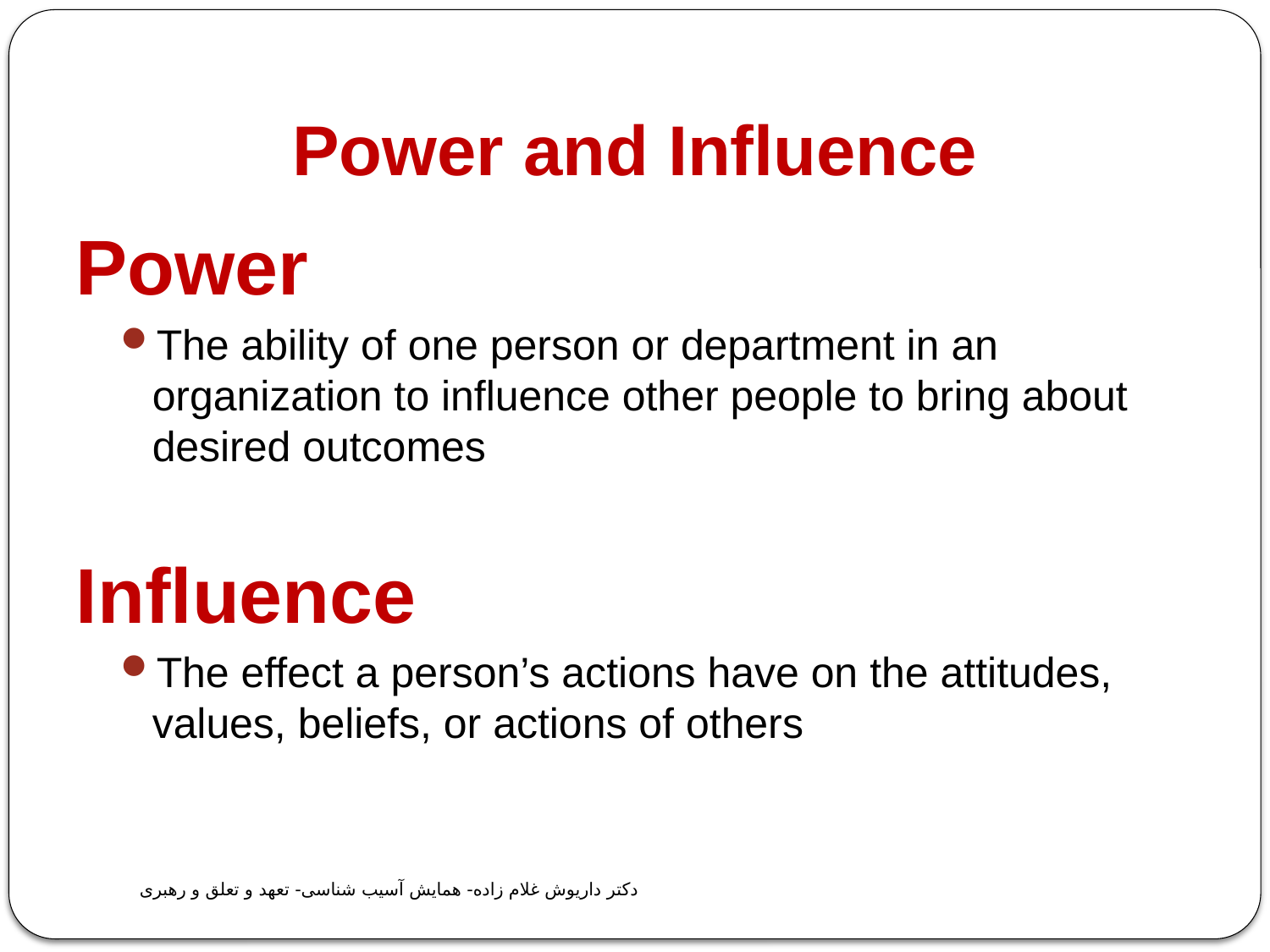

# Power and Influence
Power
The ability of one person or department in an organization to influence other people to bring about desired outcomes

Influence
The effect a person’s actions have on the attitudes, values, beliefs, or actions of others
دکتر داریوش غلام زاده- همایش آسیب شناسی- تعهد و تعلق و رهبری